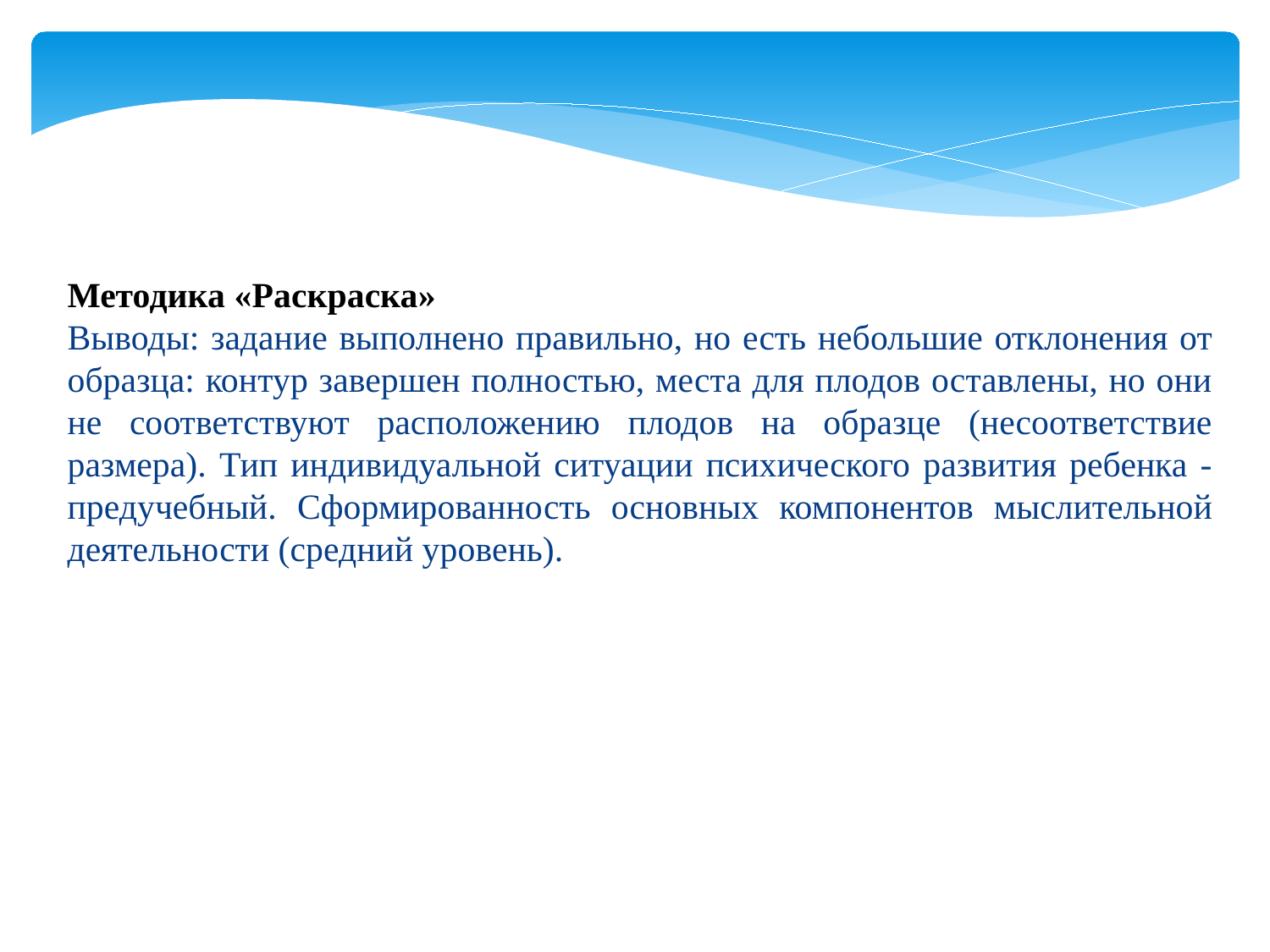

Методика «Раскраска»
Выводы: задание выполнено правильно, но есть небольшие отклонения от образца: контур завершен полностью, места для плодов оставлены, но они не соответствуют расположению плодов на образце (несоответствие размера). Тип индивидуальной ситуации психического развития ребенка - предучебный. Сформированность основных компонентов мыслительной деятельности (средний уровень).